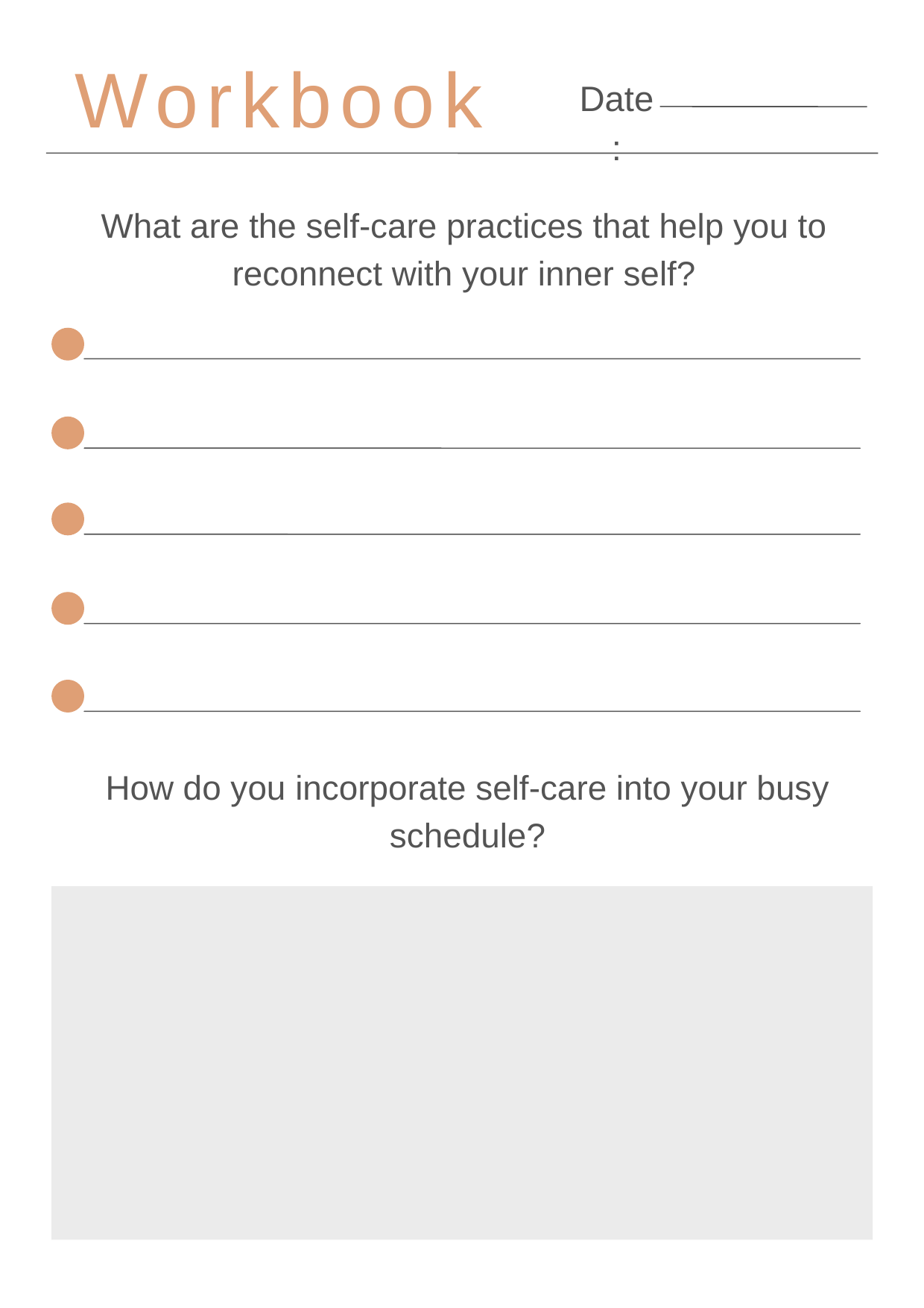

Workbook
Date:

What are the self-care practices that help you to reconnect with your inner self?

How do you incorporate self-care into your busy schedule?